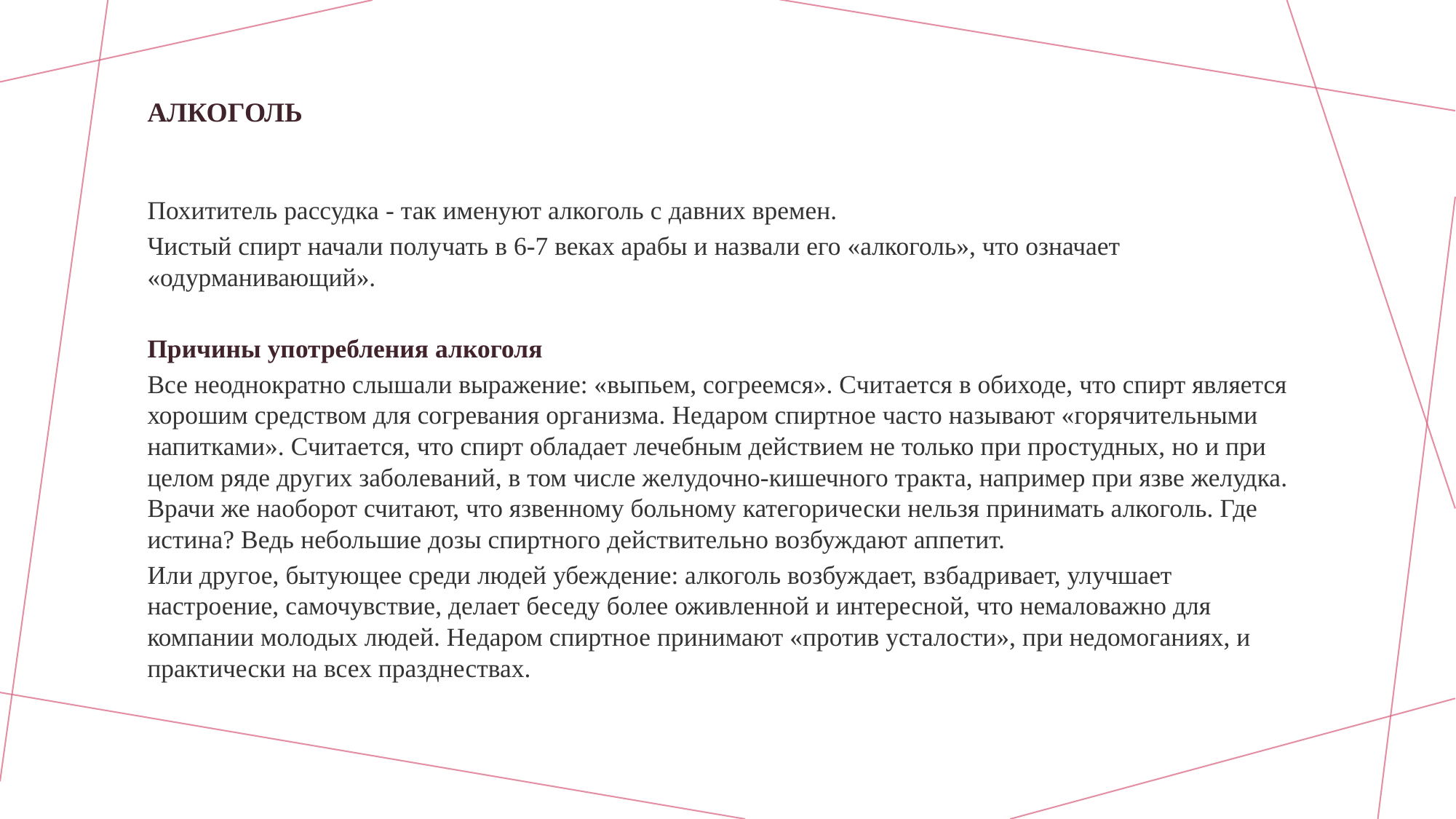

# Алкоголь
Похититель рассудка - так именуют алкоголь с давних времен.
Чистый спирт начали получать в 6-7 веках арабы и назвали его «алкоголь», что означает «одурманивающий».

Причины употребления алкоголя
Все неоднократно слышали выражение: «выпьем, согреемся». Считается в обиходе, что спирт является хорошим средством для согревания организма. Недаром спиртное часто называют «горячительными напитками». Считается, что спирт обладает лечебным действием не только при простудных, но и при целом ряде других заболеваний, в том числе желудочно-кишечного тракта, например при язве желудка. Врачи же наоборот считают, что язвенному больному категорически нельзя принимать алкоголь. Где истина? Ведь небольшие дозы спиртного действительно возбуждают аппетит.
Или другое, бытующее среди людей убеждение: алкоголь возбуждает, взбадривает, улучшает настроение, самочувствие, делает беседу более оживленной и интересной, что немаловажно для компании молодых людей. Недаром спиртное принимают «против усталости», при недомоганиях, и практически на всех празднествах.